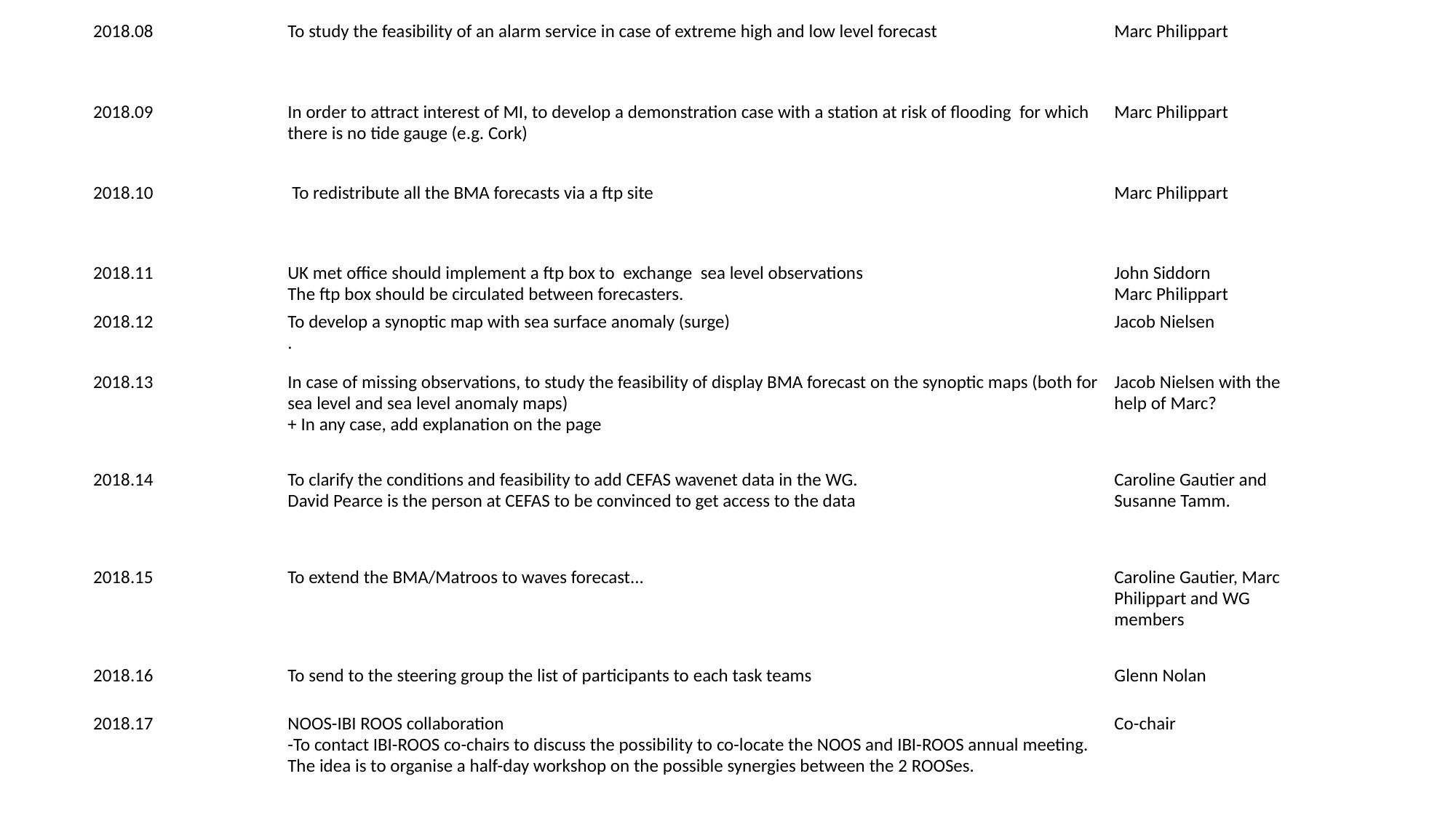

| 2018.08 | To study the feasibility of an alarm service in case of extreme high and low level forecast | Marc Philippart |
| --- | --- | --- |
| 2018.09 | In order to attract interest of MI, to develop a demonstration case with a station at risk of flooding for which there is no tide gauge (e.g. Cork) | Marc Philippart |
| 2018.10 | To redistribute all the BMA forecasts via a ftp site | Marc Philippart |
| 2018.11 | UK met office should implement a ftp box to exchange sea level observations The ftp box should be circulated between forecasters. | John Siddorn Marc Philippart |
| 2018.12 | To develop a synoptic map with sea surface anomaly (surge) . | Jacob Nielsen |
| 2018.13 | In case of missing observations, to study the feasibility of display BMA forecast on the synoptic maps (both for sea level and sea level anomaly maps) + In any case, add explanation on the page | Jacob Nielsen with the help of Marc? |
| 2018.14 | To clarify the conditions and feasibility to add CEFAS wavenet data in the WG. David Pearce is the person at CEFAS to be convinced to get access to the data | Caroline Gautier and Susanne Tamm. |
| 2018.15 | To extend the BMA/Matroos to waves forecast... | Caroline Gautier, Marc Philippart and WG members |
| 2018.16 | To send to the steering group the list of participants to each task teams | Glenn Nolan |
| 2018.17 | NOOS-IBI ROOS collaboration -To contact IBI-ROOS co-chairs to discuss the possibility to co-locate the NOOS and IBI-ROOS annual meeting. The idea is to organise a half-day workshop on the possible synergies between the 2 ROOSes. | Co-chair |
#